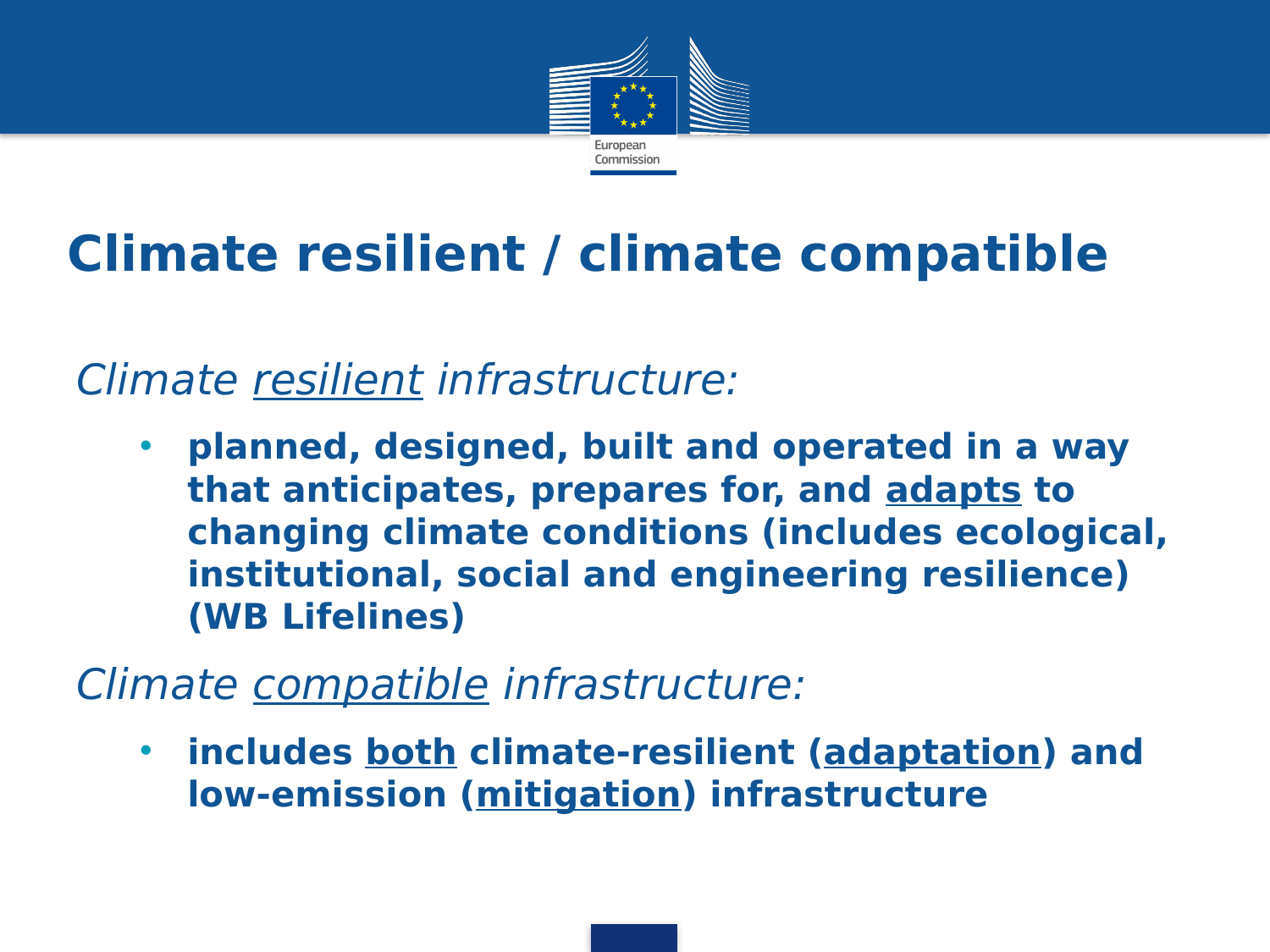

# Climate resilient / climate compatible
Climate resilient infrastructure:
planned, designed, built and operated in a way that anticipates, prepares for, and adapts to changing climate conditions (includes ecological, institutional, social and engineering resilience) (WB Lifelines)
Climate compatible infrastructure:
includes both climate-resilient (adaptation) and low-emission (mitigation) infrastructure